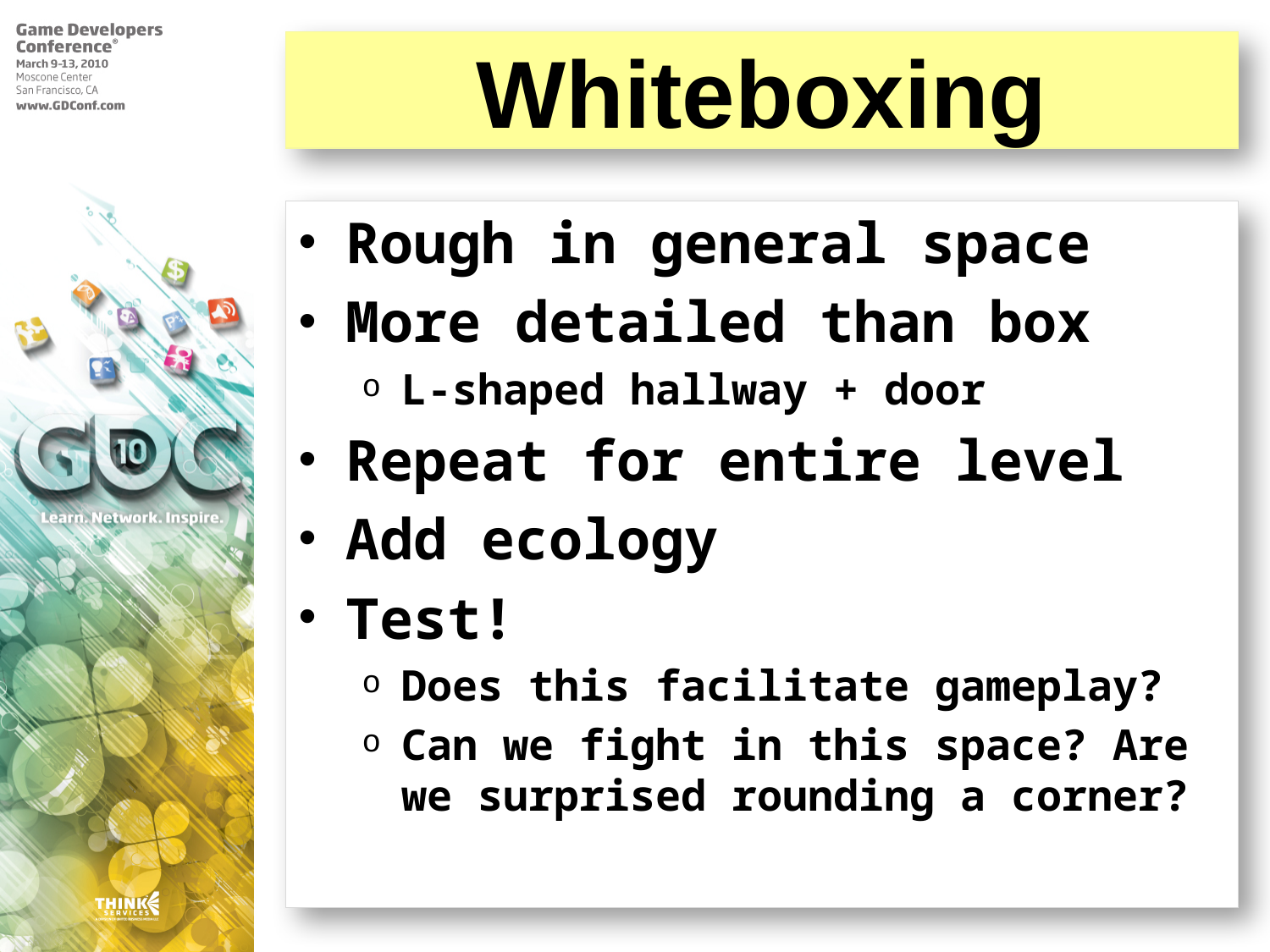

# Whiteboxing
Rough in general space
More detailed than box
L-shaped hallway + door
Repeat for entire level
Add ecology
Test!
Does this facilitate gameplay?
Can we fight in this space? Are we surprised rounding a corner?